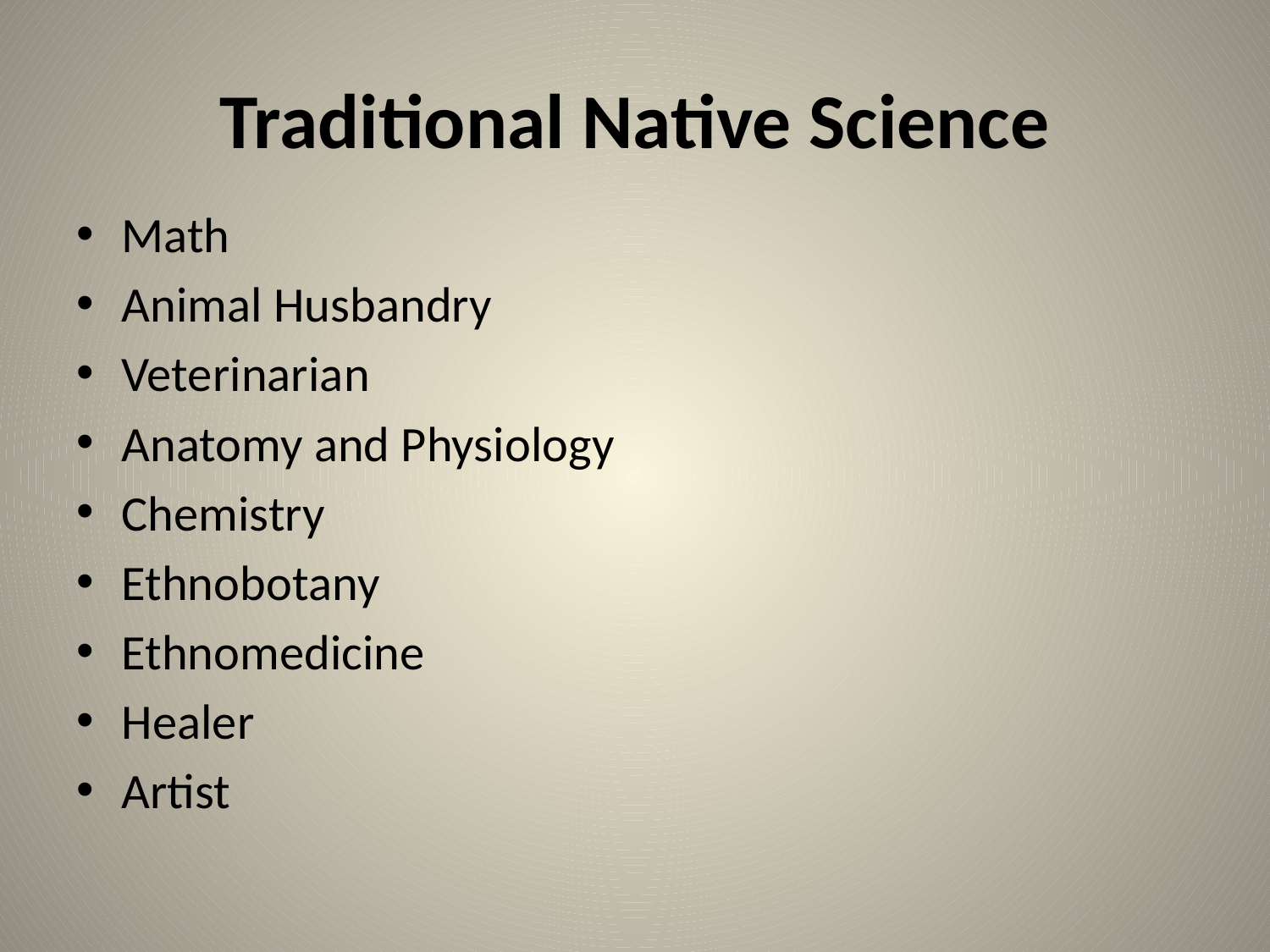

# Traditional Native Science
Math
Animal Husbandry
Veterinarian
Anatomy and Physiology
Chemistry
Ethnobotany
Ethnomedicine
Healer
Artist